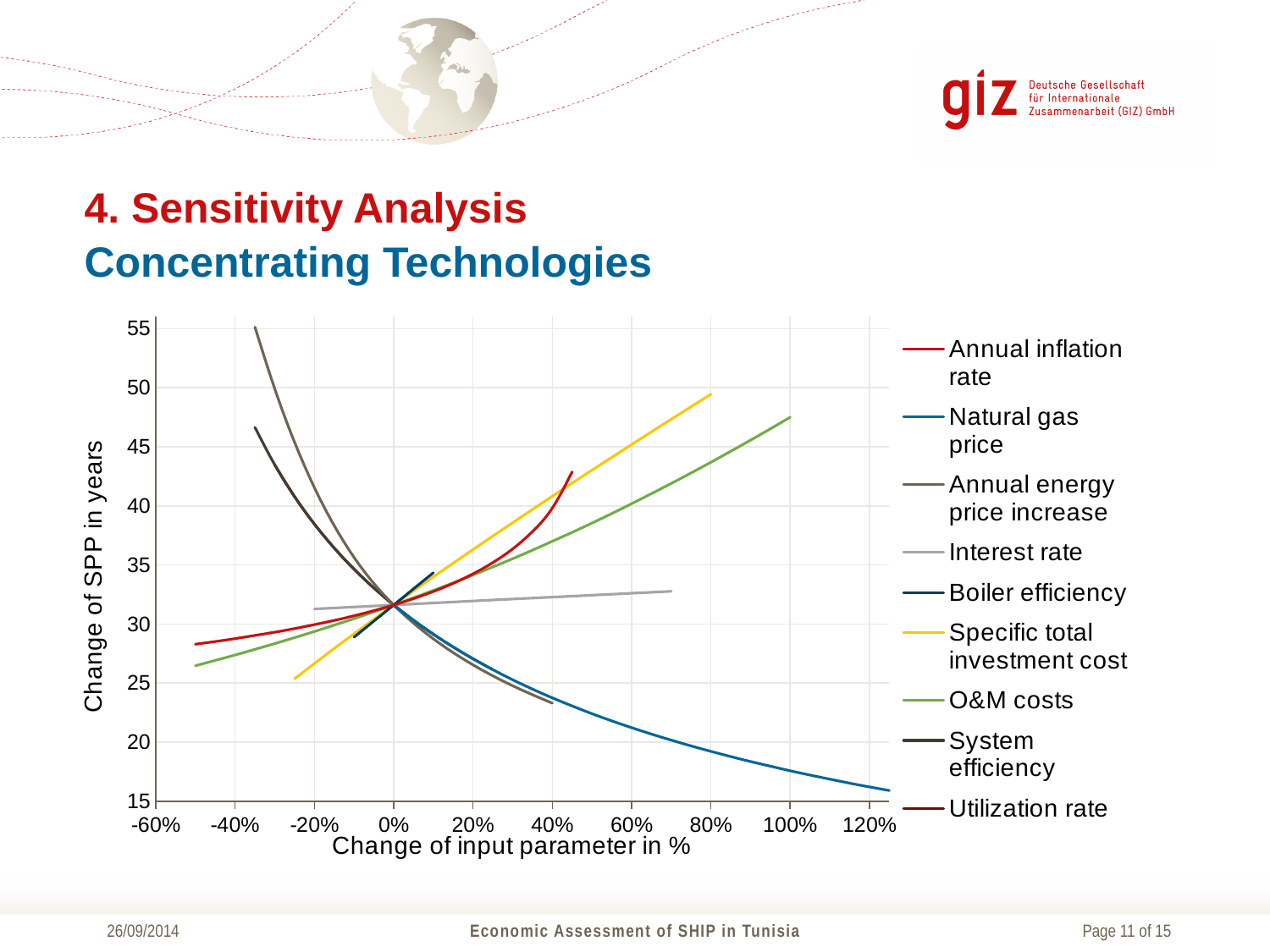

4. Sensitivity Analysis
Concentrating Technologies

### Chart

| Category | Annual inflation rate | Natural gas price | Annual energy price increase | Interest rate | Boiler efficiency | Specific total investment cost | O&M costs | System efficiency | Utilization rate |
|---|---|---|---|---|---|---|---|---|---|
26/09/2014
Economic Assessment of SHIP in Tunisia